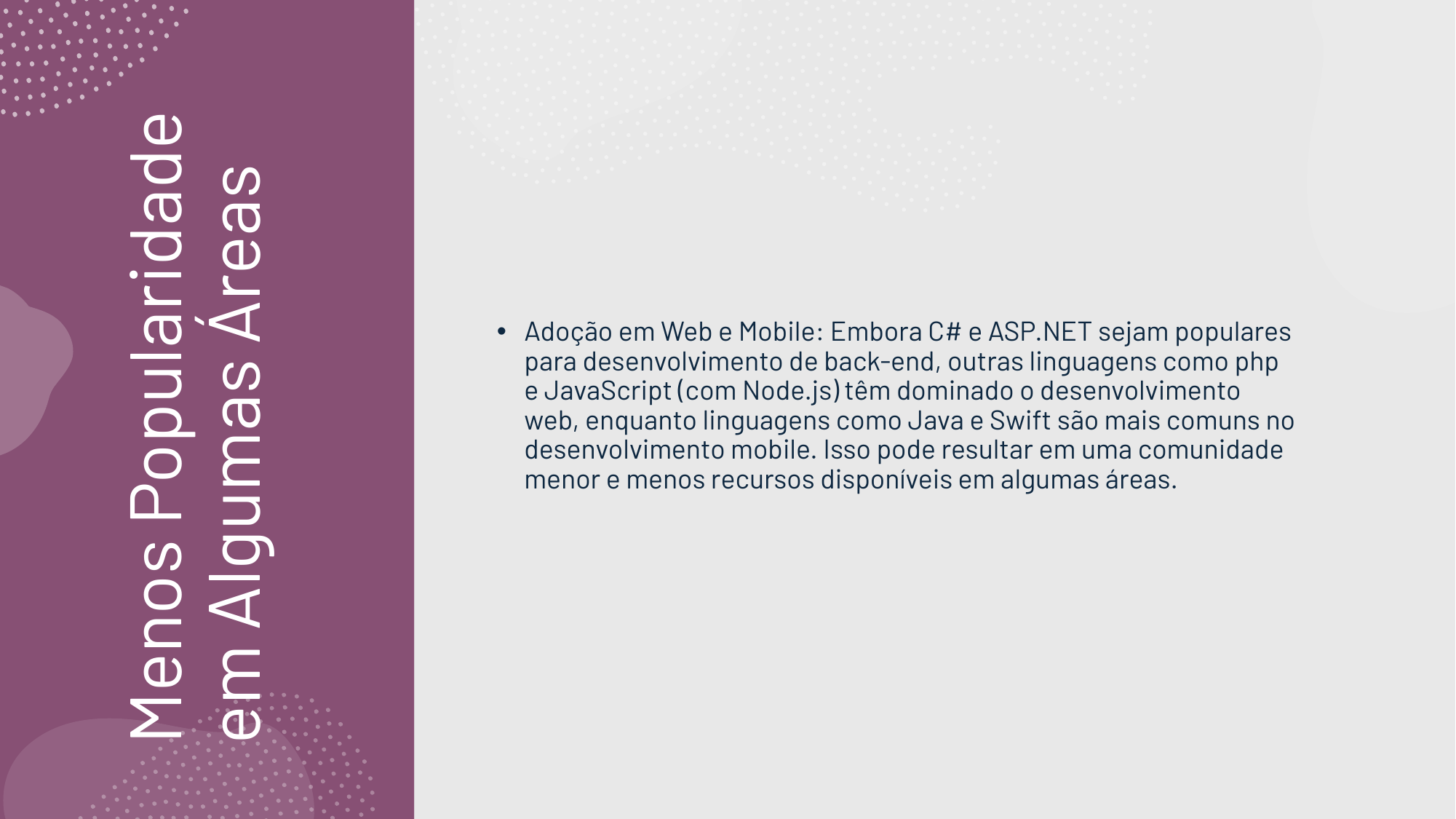

Adoção em Web e Mobile: Embora C# e ASP.NET sejam populares para desenvolvimento de back-end, outras linguagens como php e JavaScript (com Node.js) têm dominado o desenvolvimento web, enquanto linguagens como Java e Swift são mais comuns no desenvolvimento mobile. Isso pode resultar em uma comunidade menor e menos recursos disponíveis em algumas áreas.
# Menos Popularidade em Algumas Áreas